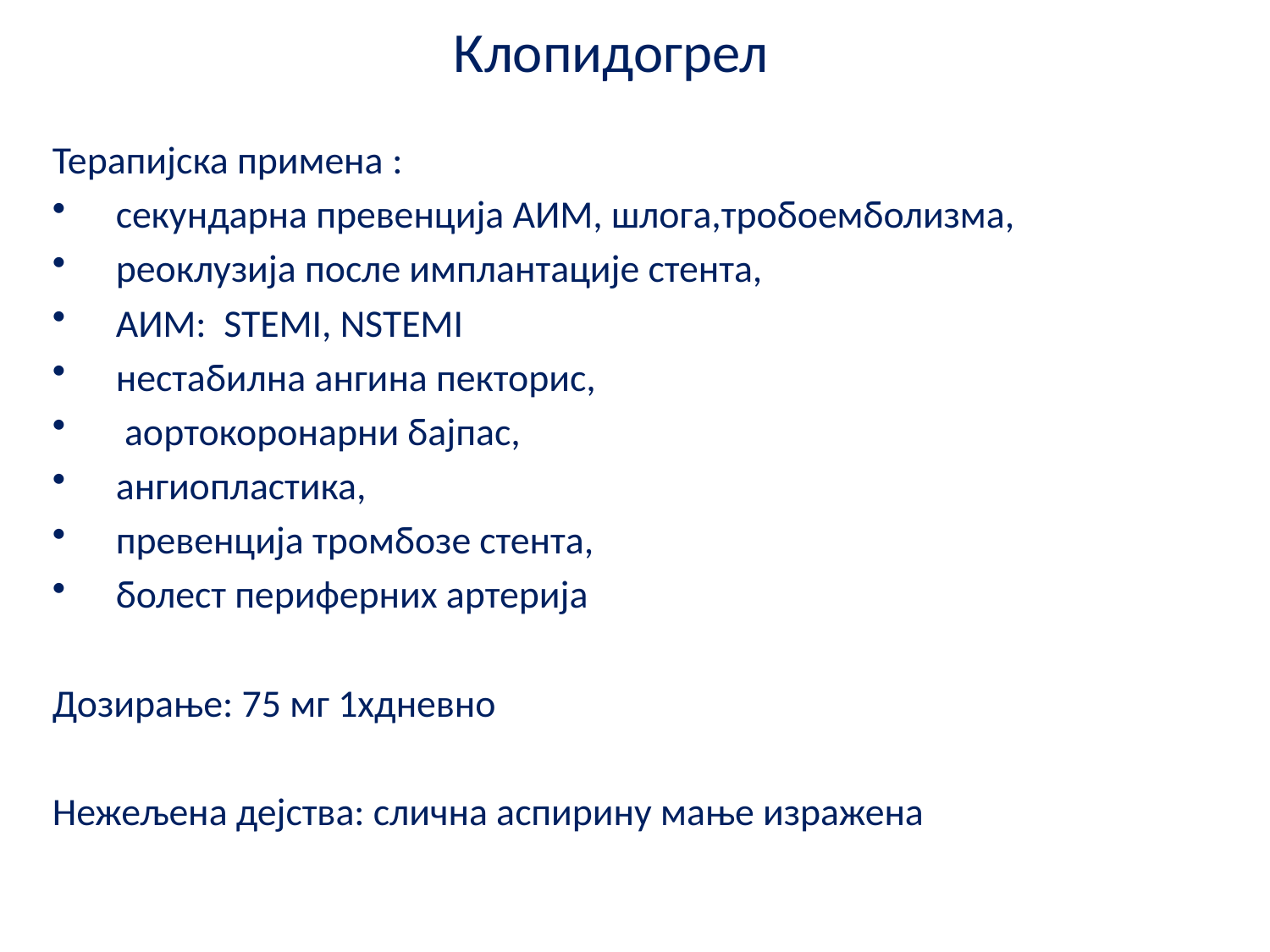

# Клопидогрел
Терапијска примена :
секундарна превенција АИМ, шлога,тробоемболизма,
реоклузија после имплантације стента,
АИМ:  STEMI, NSTEMI
нестабилна ангина пекторис,
 аортокоронарни бајпас,
ангиопластика,
превенција тромбозе стента,
болест периферних артерија

Дозирање: 75 мг 1хдневно

Нежељена дејства: слична аспирину мање изражена